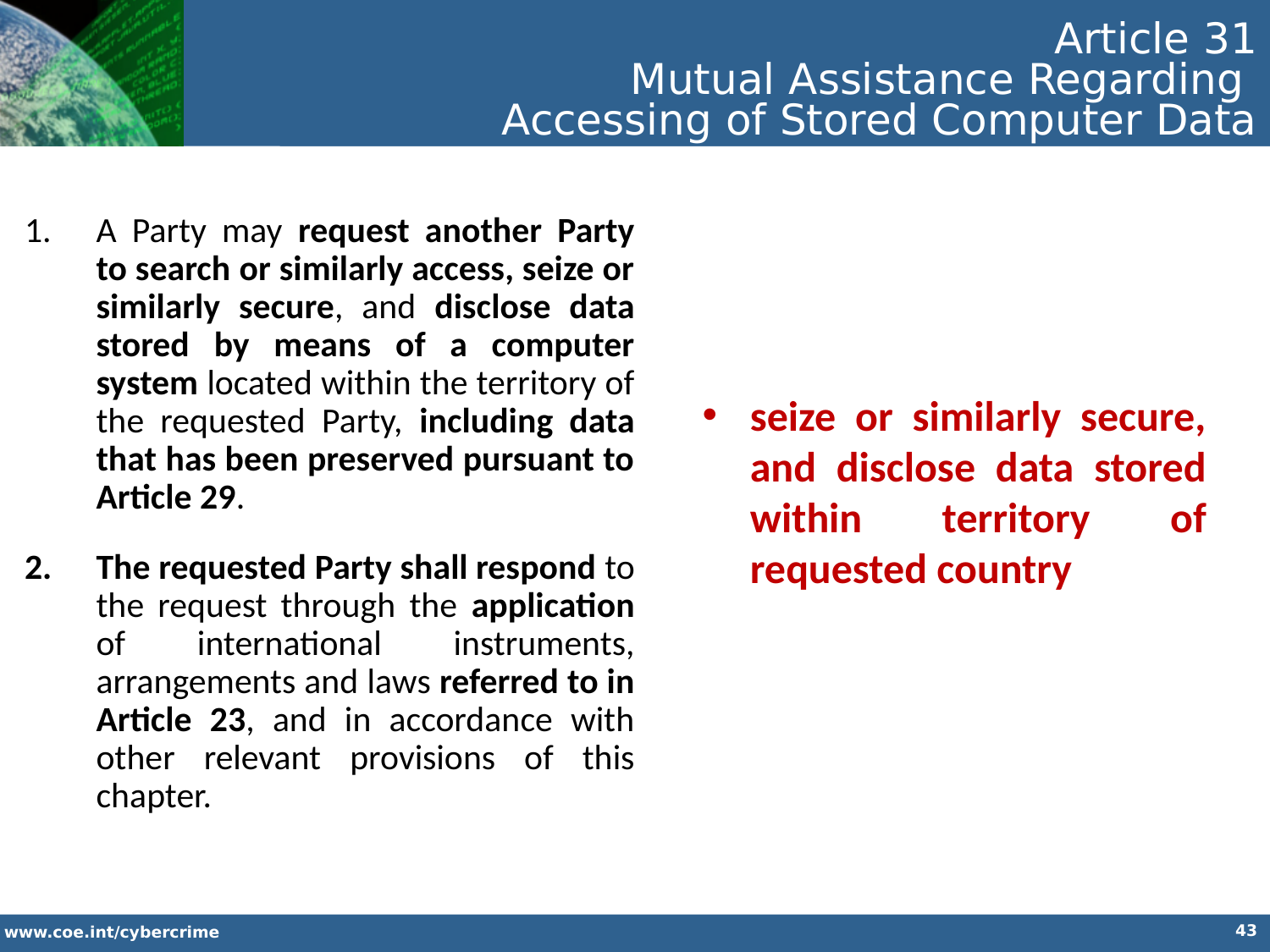

Article 31
Mutual Assistance Regarding
Accessing of Stored Computer Data
A Party may request another Party to search or similarly access, seize or similarly secure, and disclose data stored by means of a computer system located within the territory of the requested Party, including data that has been preserved pursuant to Article 29.
The requested Party shall respond to the request through the application of international instruments, arrangements and laws referred to in Article 23, and in accordance with other relevant provisions of this chapter.
seize or similarly secure, and disclose data stored within territory of requested country
43